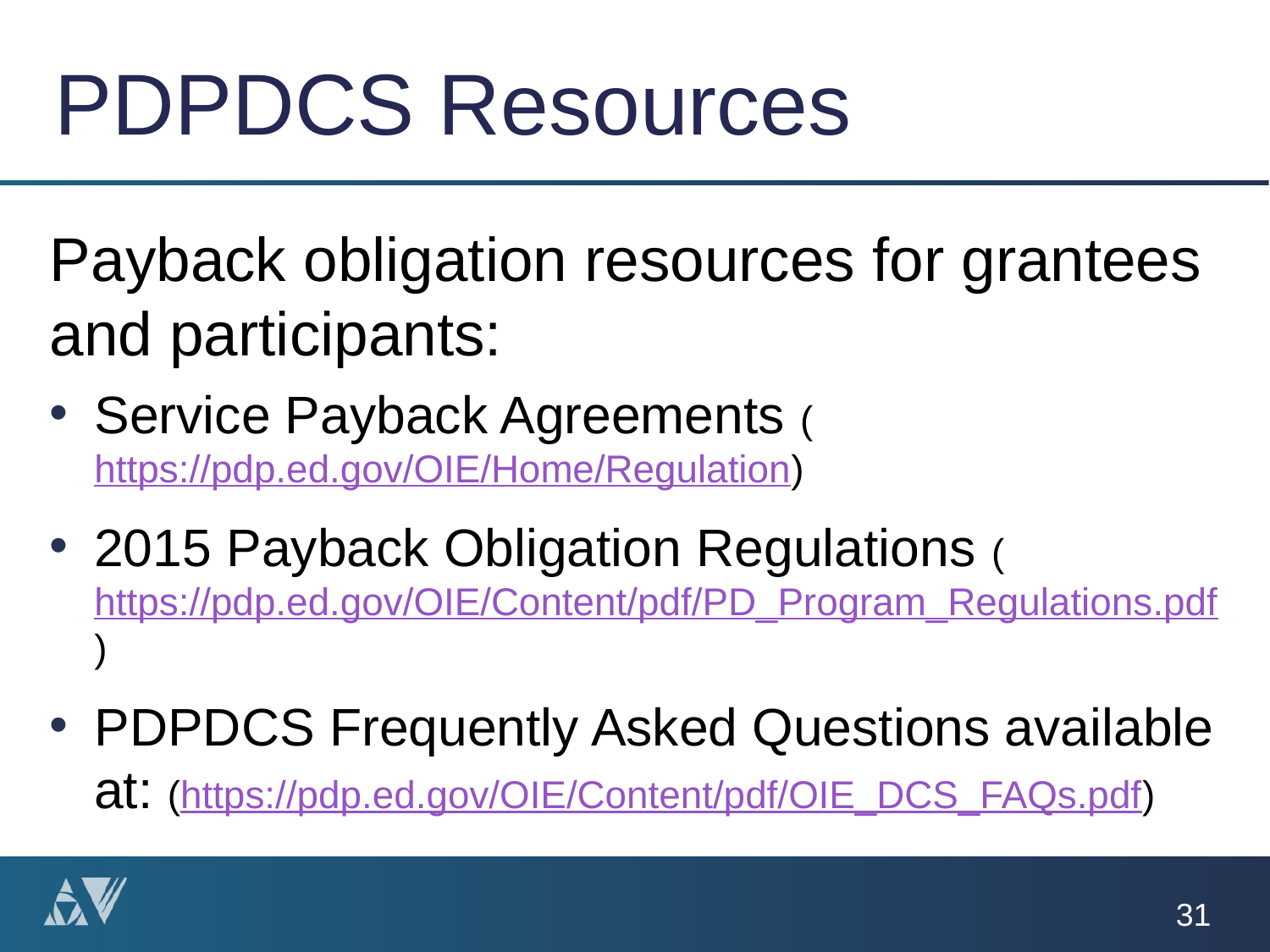

# PDPDCS Resources
Payback obligation resources for grantees and participants:
Service Payback Agreements (https://pdp.ed.gov/OIE/Home/Regulation)
2015 Payback Obligation Regulations (https://pdp.ed.gov/OIE/Content/pdf/PD_Program_Regulations.pdf)
PDPDCS Frequently Asked Questions available at: (https://pdp.ed.gov/OIE/Content/pdf/OIE_DCS_FAQs.pdf)
31